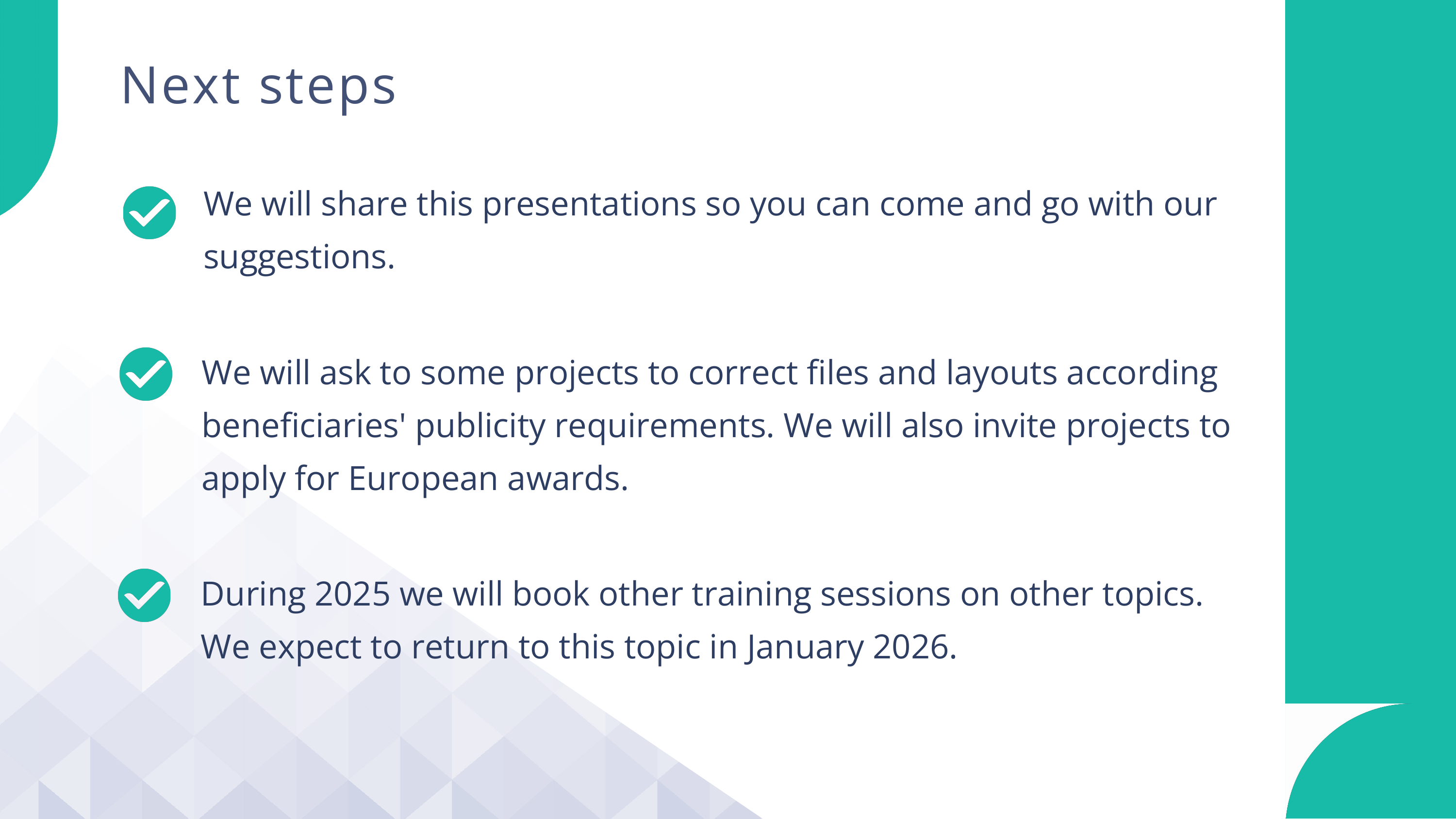

Next steps
We will share this presentations so you can come and go with our suggestions.

We will ask to some projects to correct files and layouts according beneficiaries' publicity requirements. We will also invite projects to apply for European awards.

During 2025 we will book other training sessions on other topics. We expect to return to this topic in January 2026.